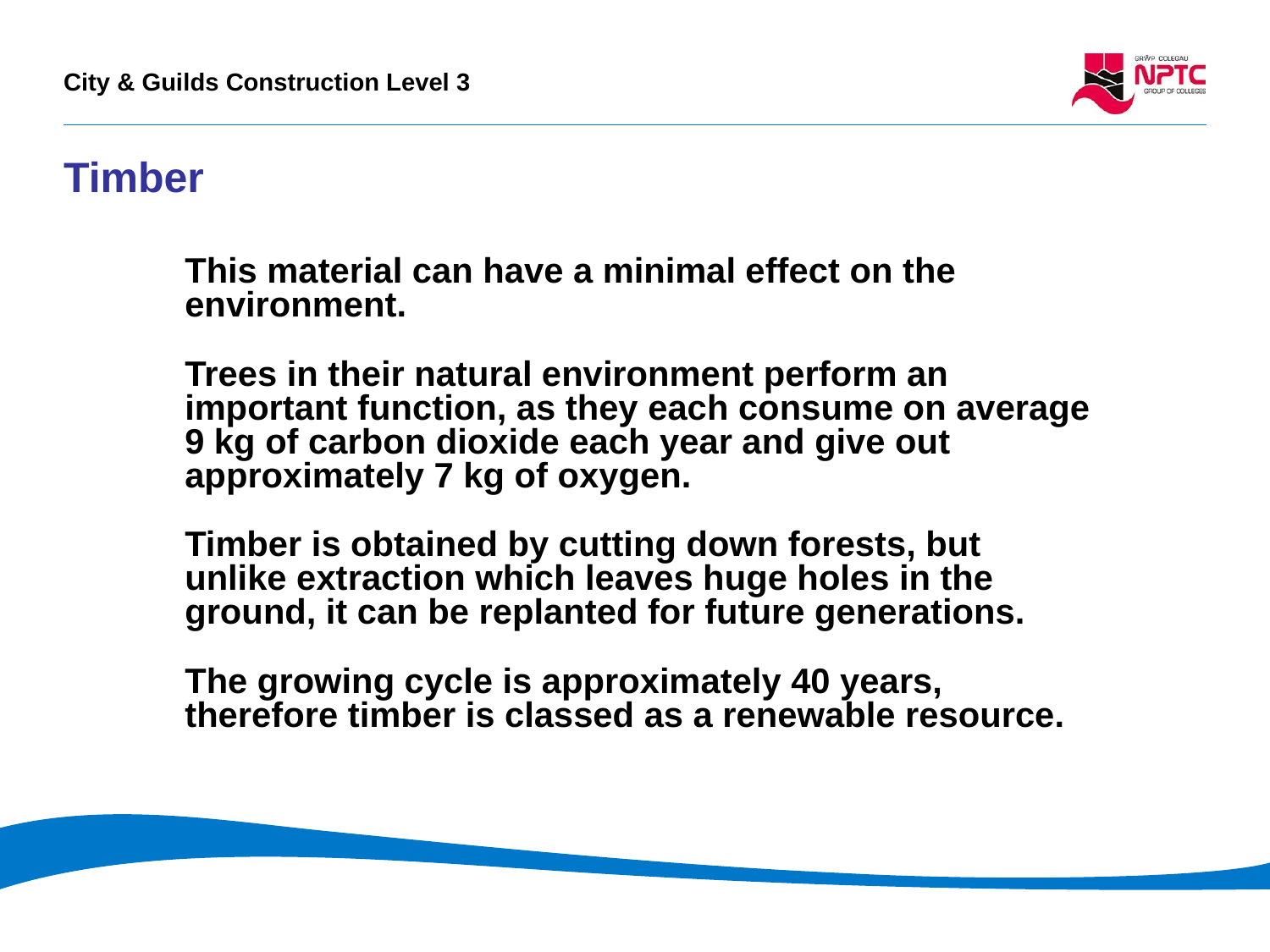

# Timber
This material can have a minimal effect on the environment.
Trees in their natural environment perform an important function, as they each consume on average 9 kg of carbon dioxide each year and give out approximately 7 kg of oxygen.
Timber is obtained by cutting down forests, but unlike extraction which leaves huge holes in the ground, it can be replanted for future generations.
The growing cycle is approximately 40 years, therefore timber is classed as a renewable resource.